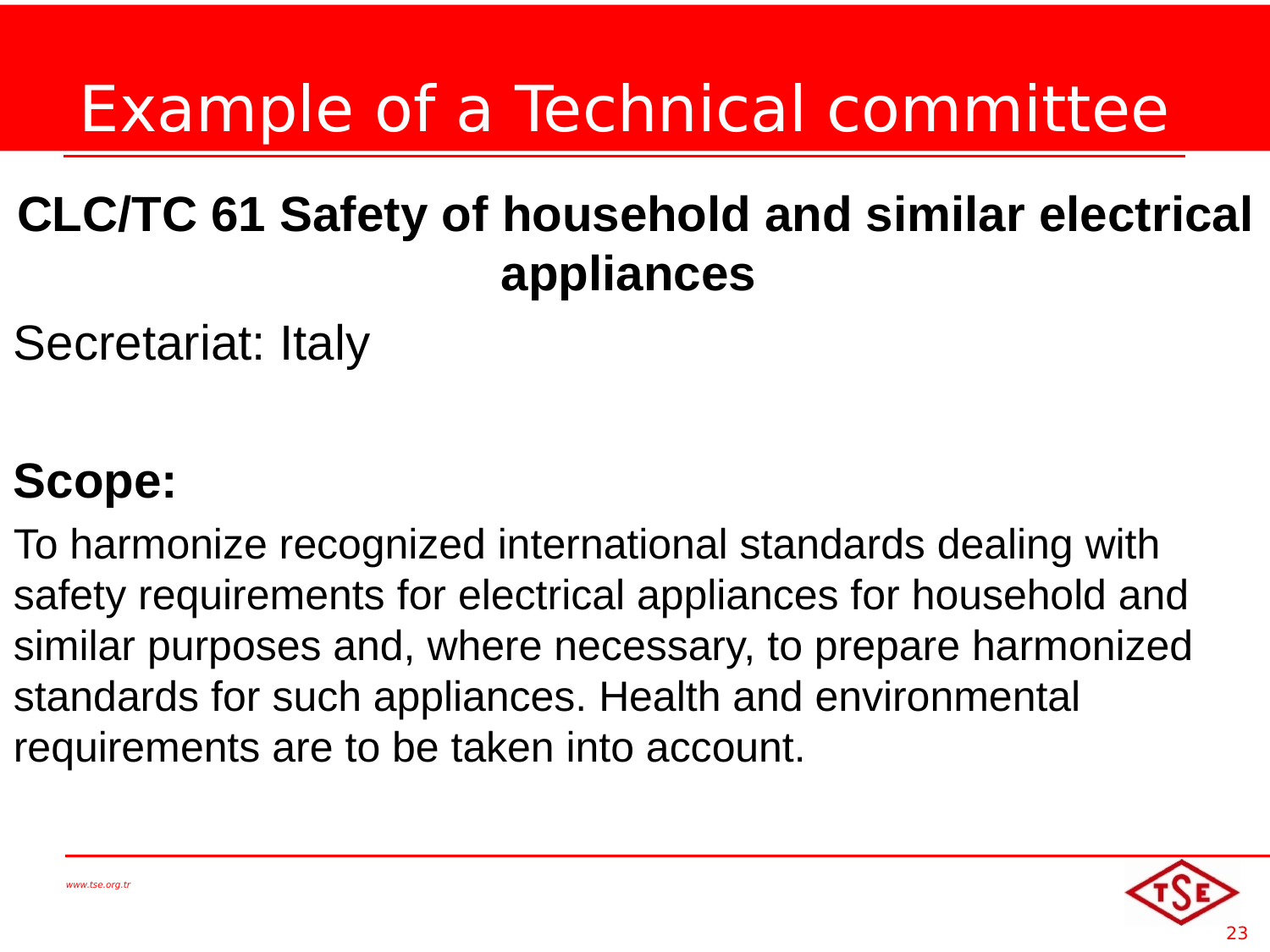

# Example of a Technical committee
CLC/TC 61 Safety of household and similar electrical appliances
Secretariat: Italy

Scope:
To harmonize recognized international standards dealing with safety requirements for electrical appliances for household and similar purposes and, where necessary, to prepare harmonized standards for such appliances. Health and environmental requirements are to be taken into account.

www.tse.org.tr
23